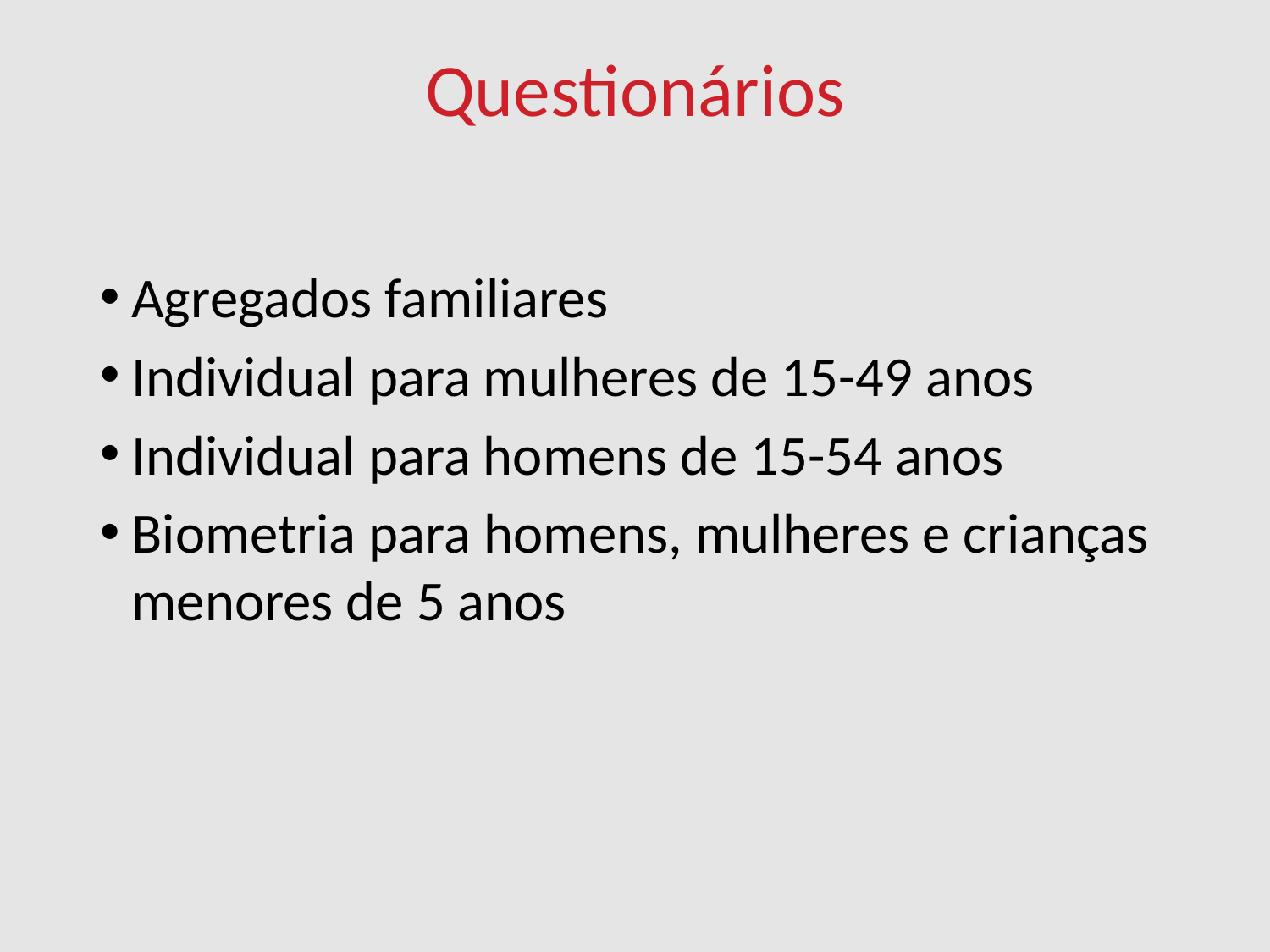

# Questionários
Agregados familiares
Individual para mulheres de 15-49 anos
Individual para homens de 15-54 anos
Biometria para homens, mulheres e crianças menores de 5 anos